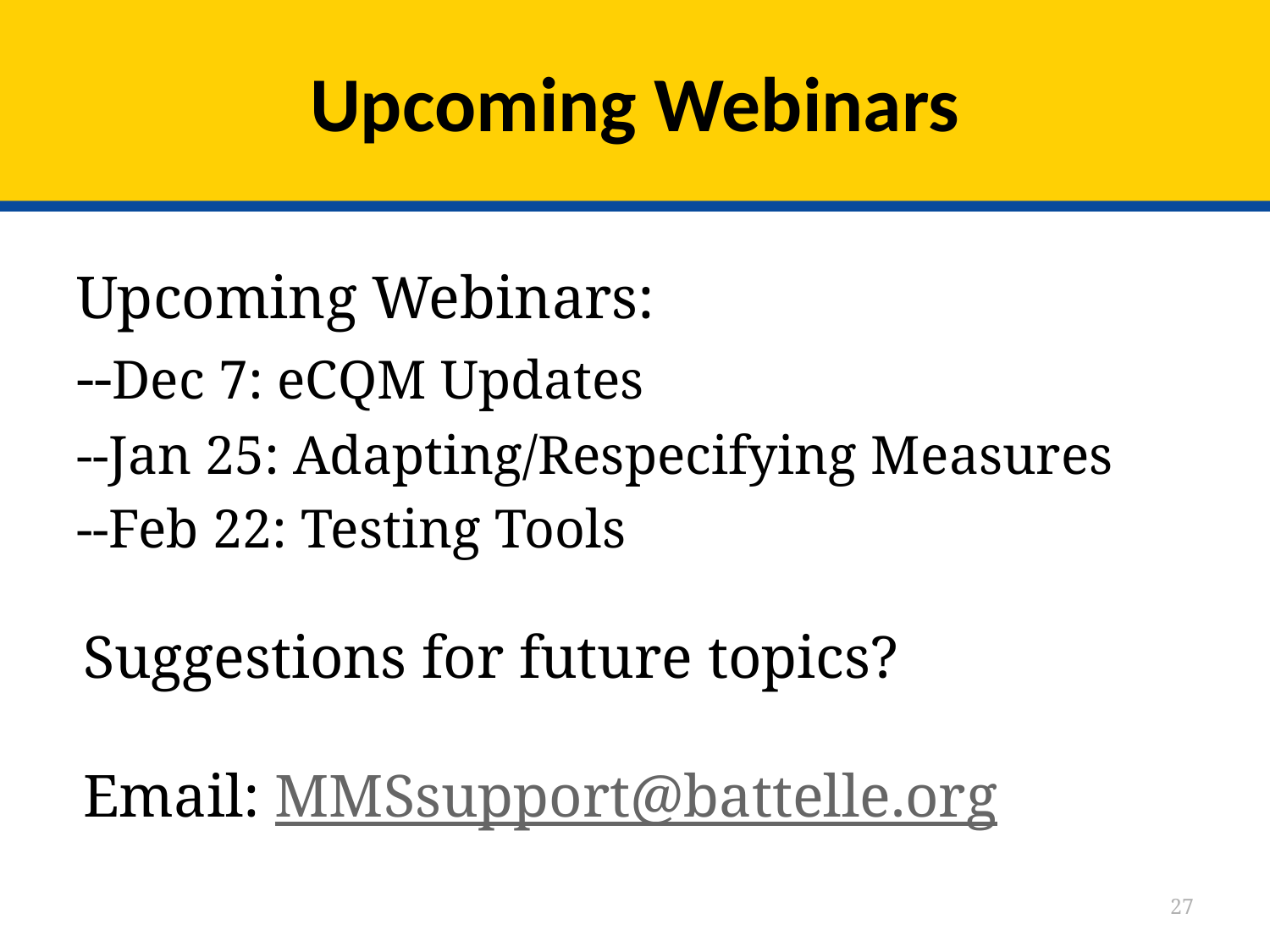

# Upcoming Webinars
Upcoming Webinars:
--Dec 7: eCQM Updates
--Jan 25: Adapting/Respecifying Measures
--Feb 22: Testing Tools

Suggestions for future topics?

Email: MMSsupport@battelle.org
27